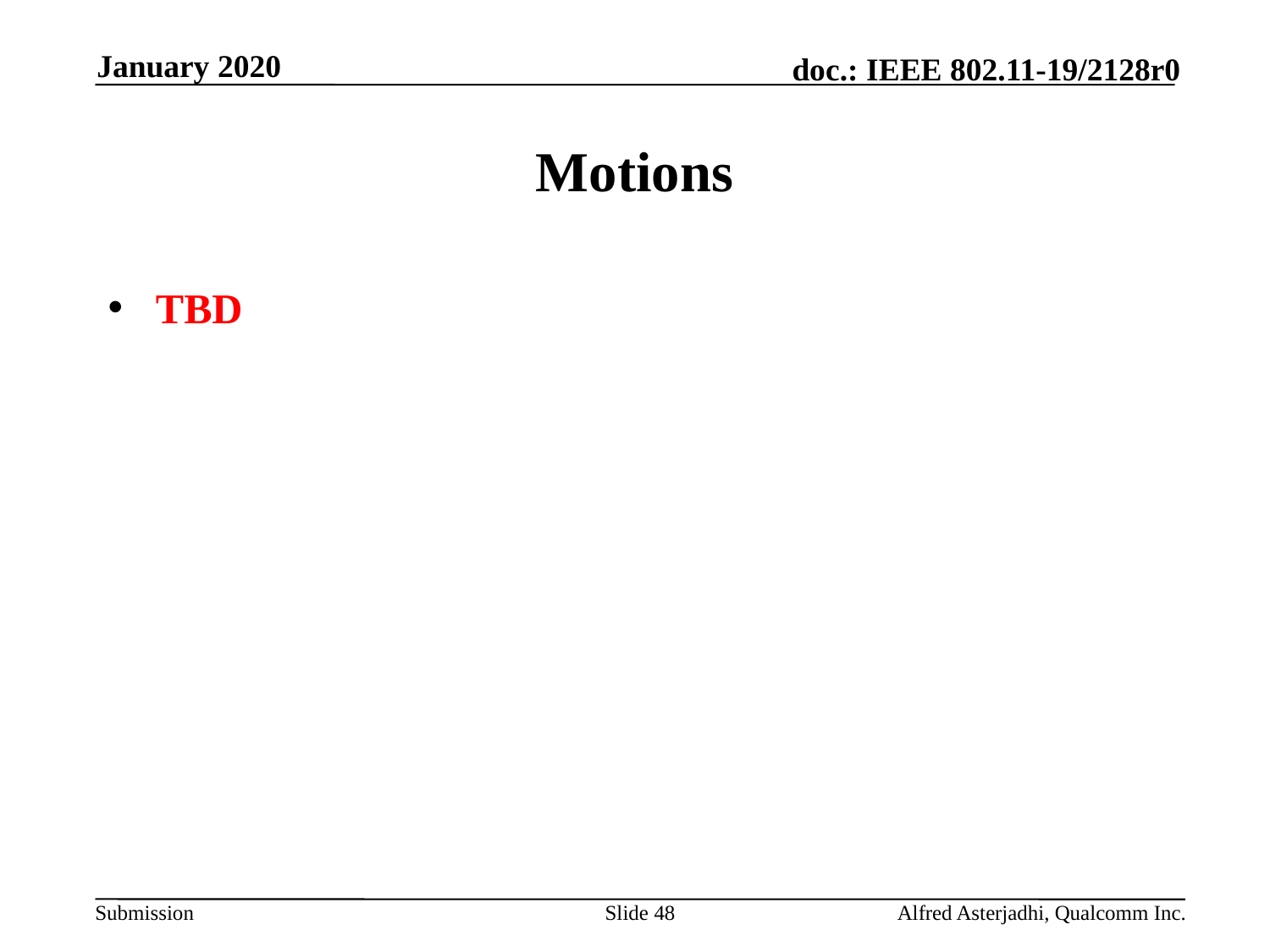

January 2020
# Motions
TBD
Slide 48
Alfred Asterjadhi, Qualcomm Inc.